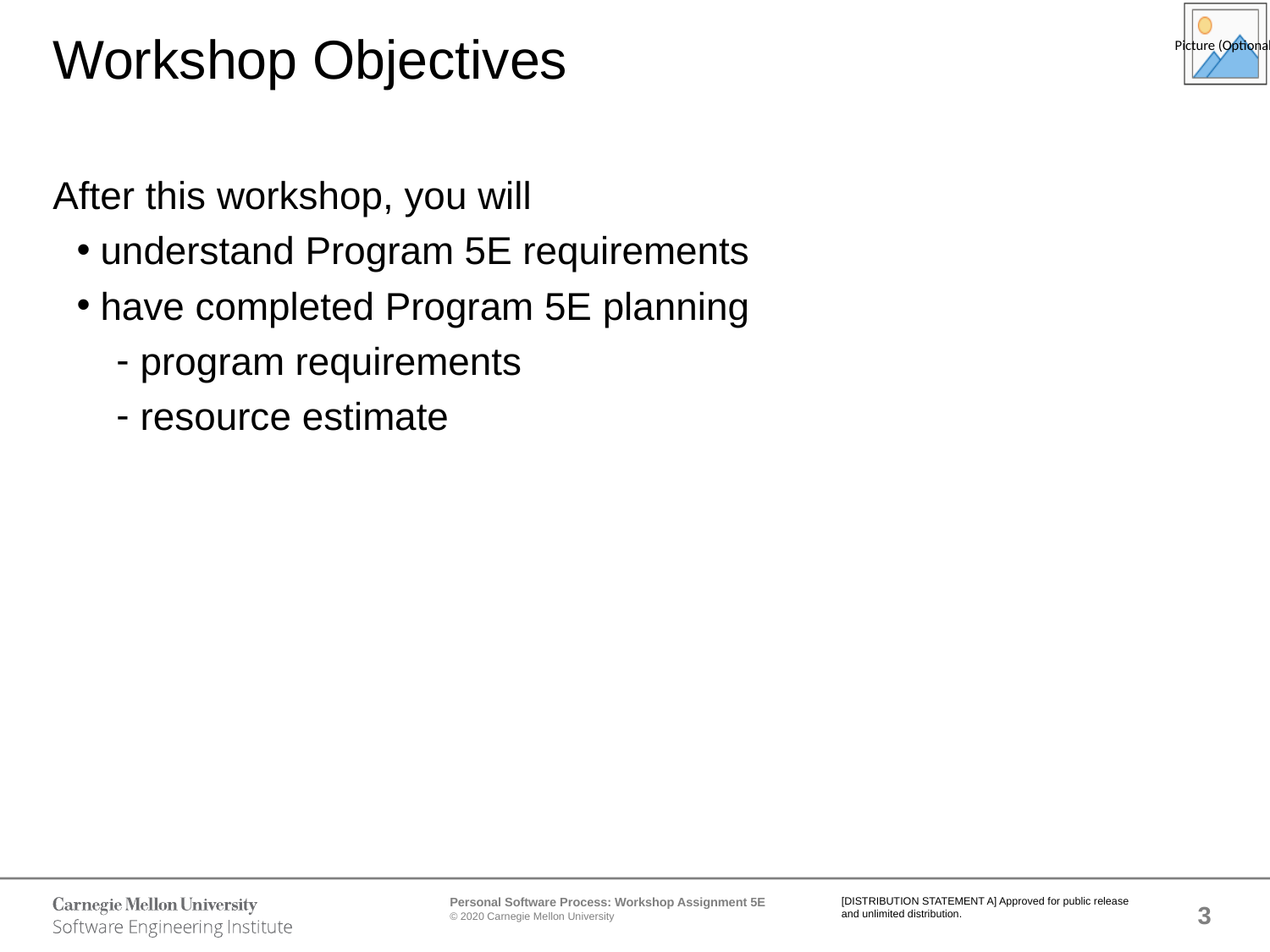

# Workshop Objectives
After this workshop, you will
understand Program 5E requirements
have completed Program 5E planning
program requirements
resource estimate